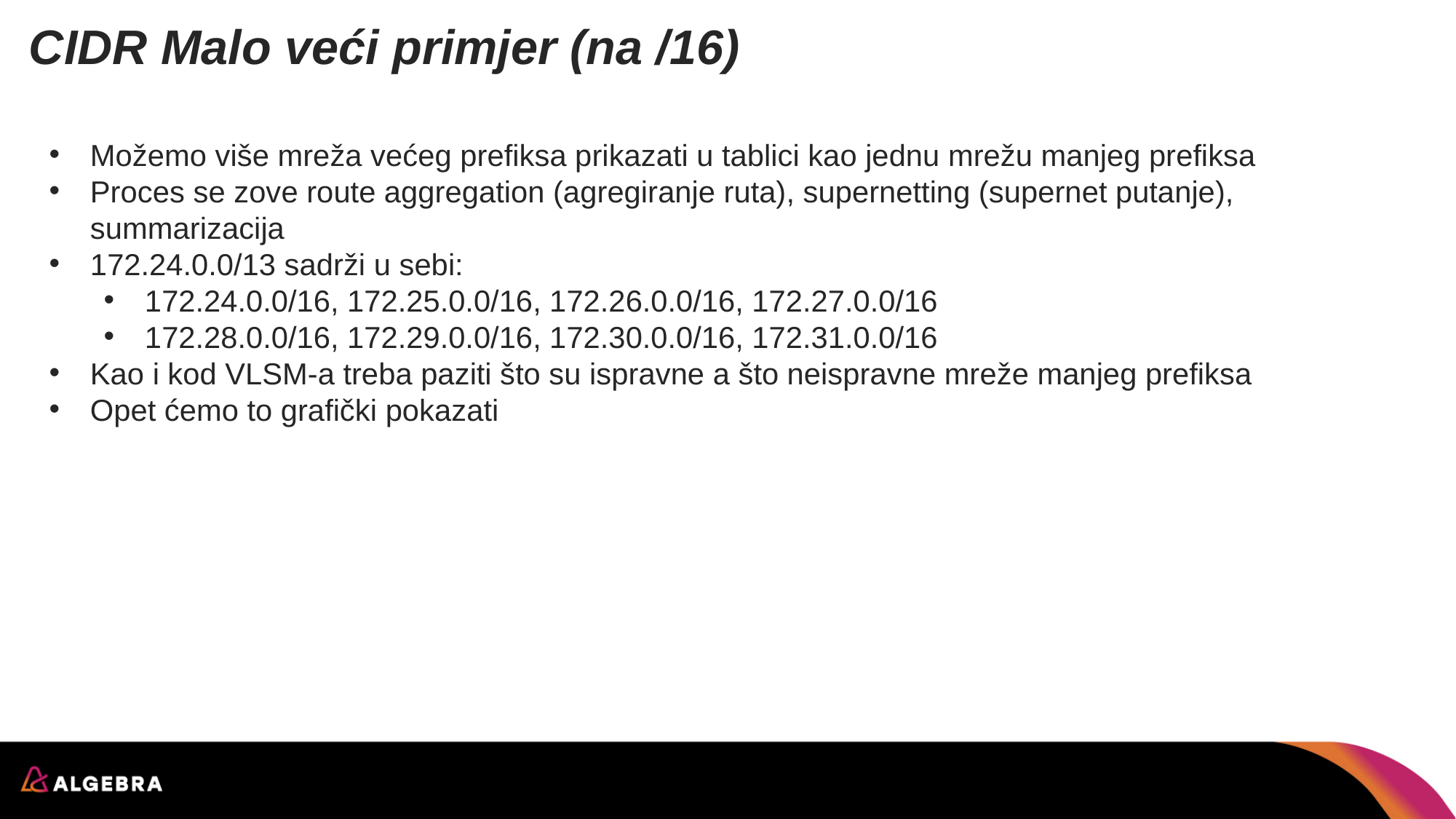

# CIDR Malo veći primjer (na /16)
Možemo više mreža većeg prefiksa prikazati u tablici kao jednu mrežu manjeg prefiksa
Proces se zove route aggregation (agregiranje ruta), supernetting (supernet putanje), summarizacija
172.24.0.0/13 sadrži u sebi:
172.24.0.0/16, 172.25.0.0/16, 172.26.0.0/16, 172.27.0.0/16
172.28.0.0/16, 172.29.0.0/16, 172.30.0.0/16, 172.31.0.0/16
Kao i kod VLSM-a treba paziti što su ispravne a što neispravne mreže manjeg prefiksa
Opet ćemo to grafički pokazati